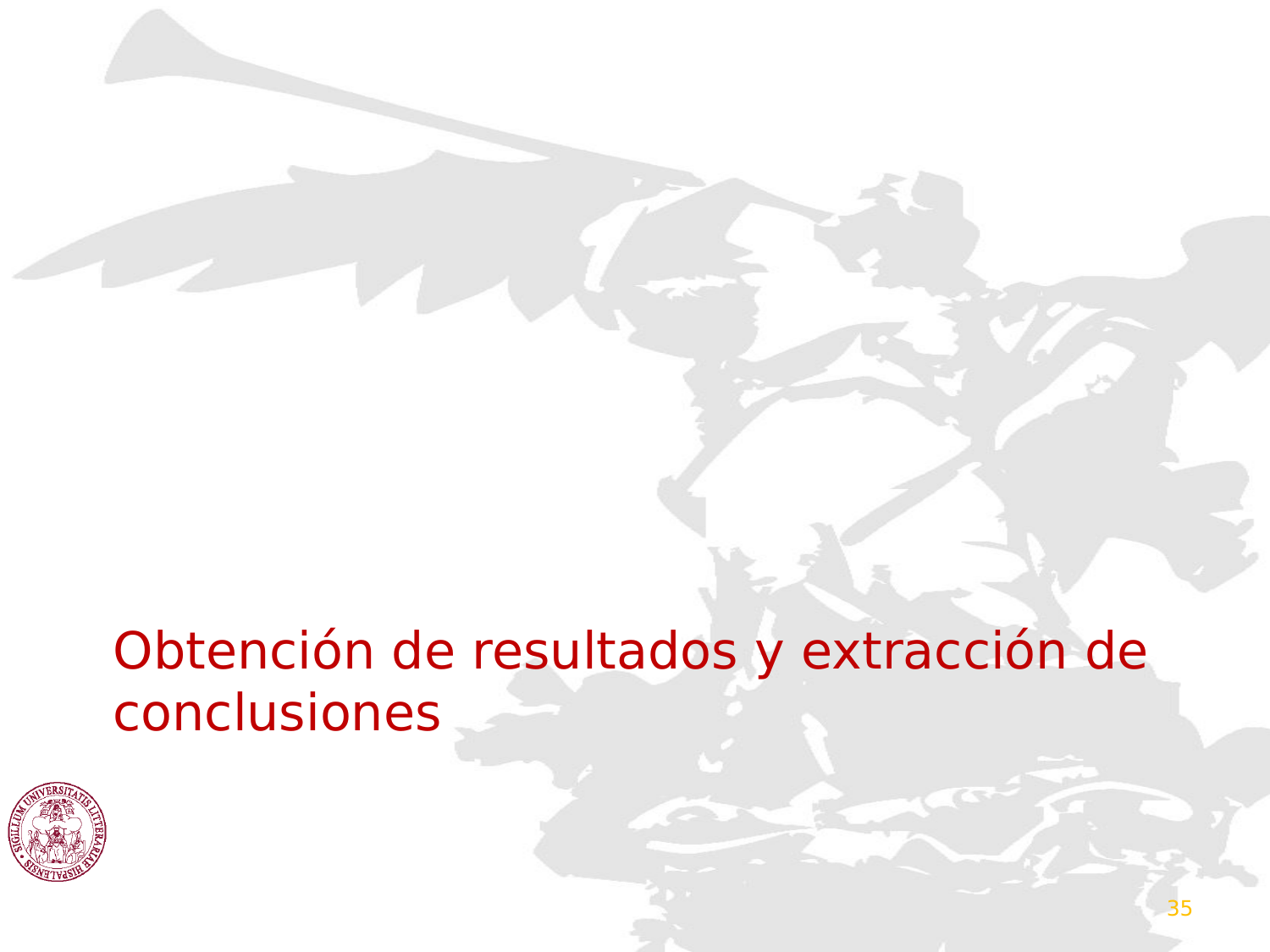

# Obtención de resultados y extracción de conclusiones
35